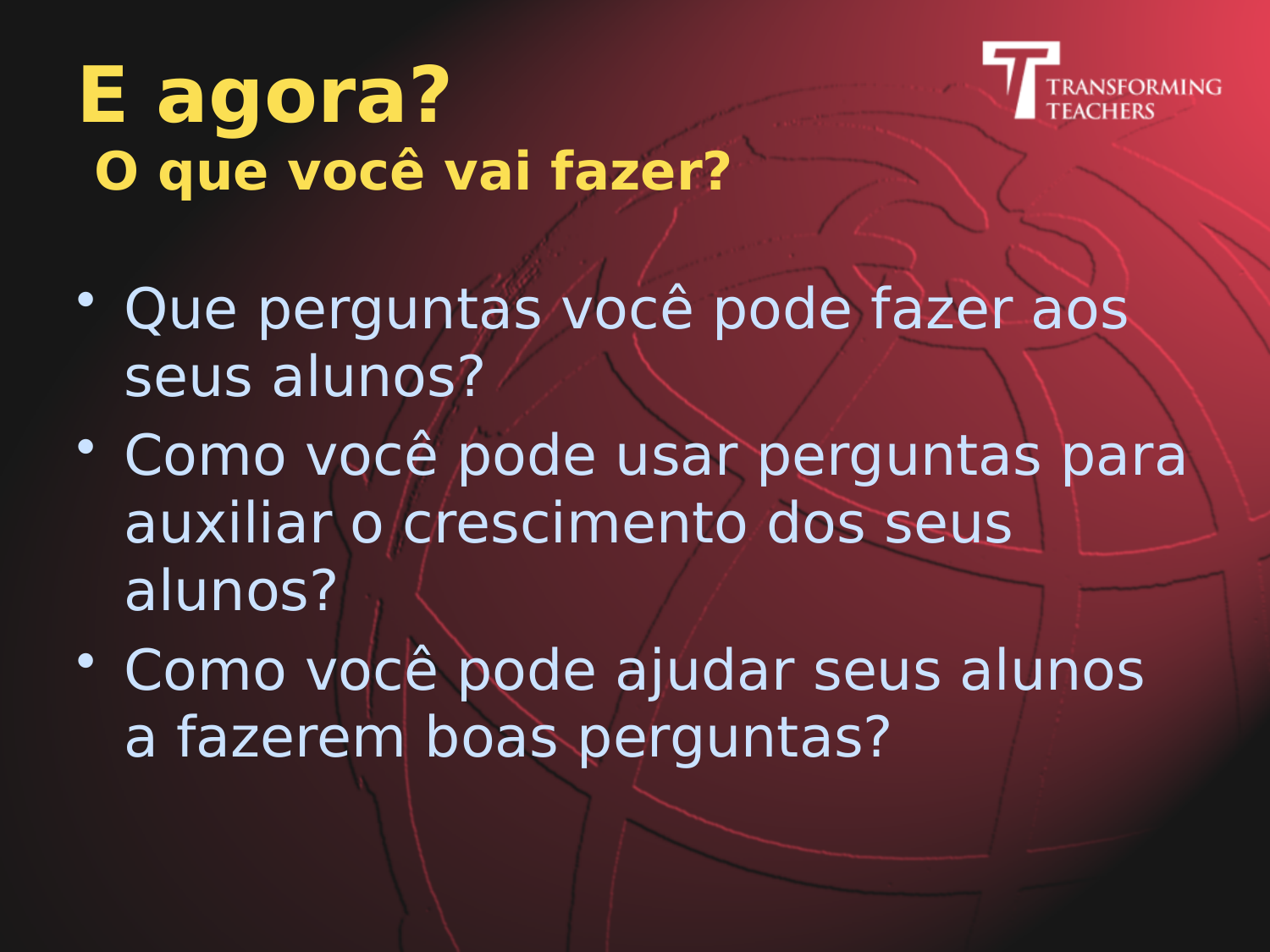

# E agora? O que você vai fazer?
Que perguntas você pode fazer aos seus alunos?
Como você pode usar perguntas para auxiliar o crescimento dos seus alunos?
Como você pode ajudar seus alunos a fazerem boas perguntas?